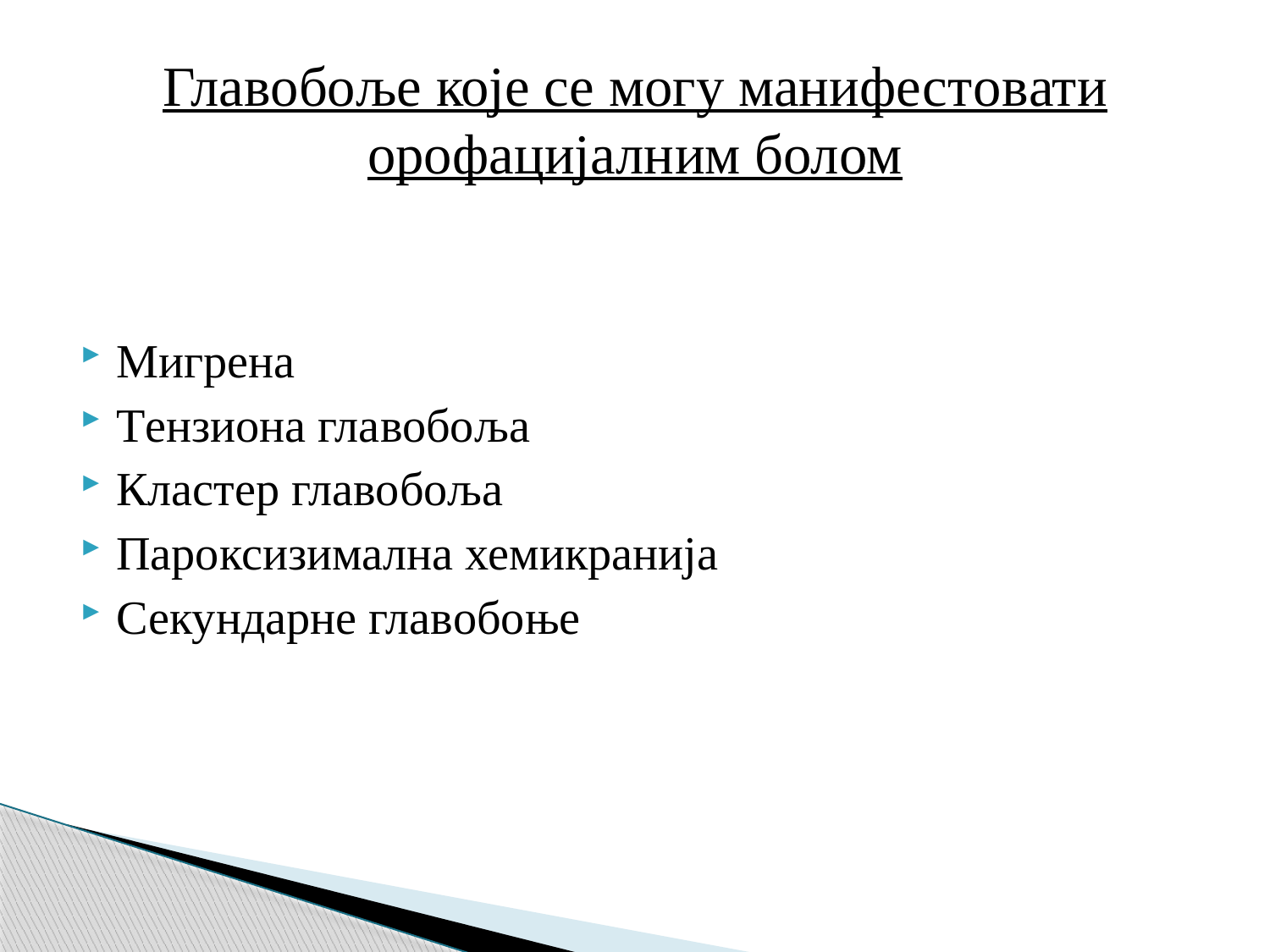

# Главобоље које се могу манифестовати орофацијалним болом
Мигрена
Тензиона главобоља
Кластер главобоља
Пароксизимална хемикранија
Секундарне главобоње